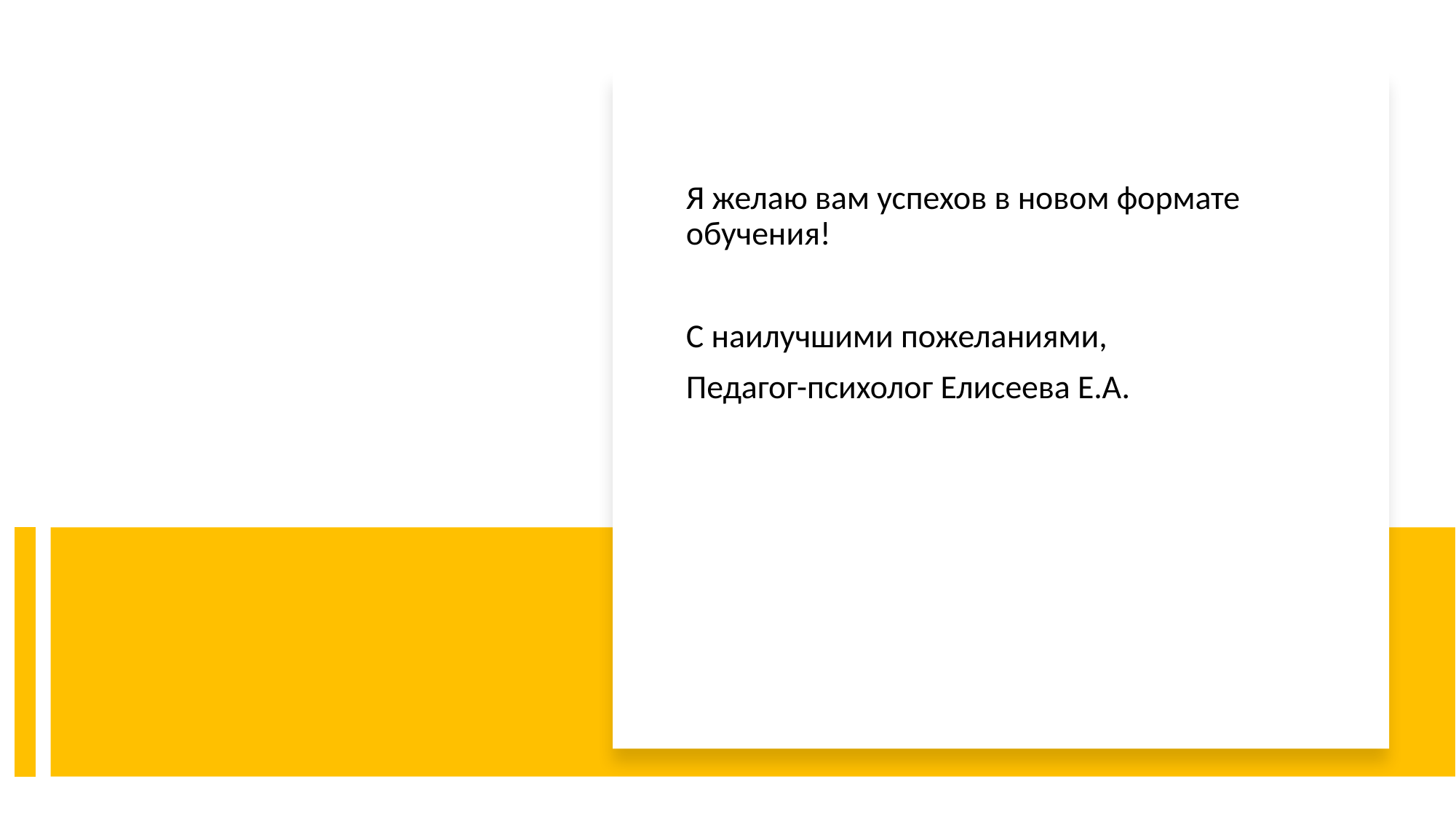

Я желаю вам успехов в новом формате обучения!

С наилучшими пожеланиями,
Педагог-психолог Елисеева Е.А.